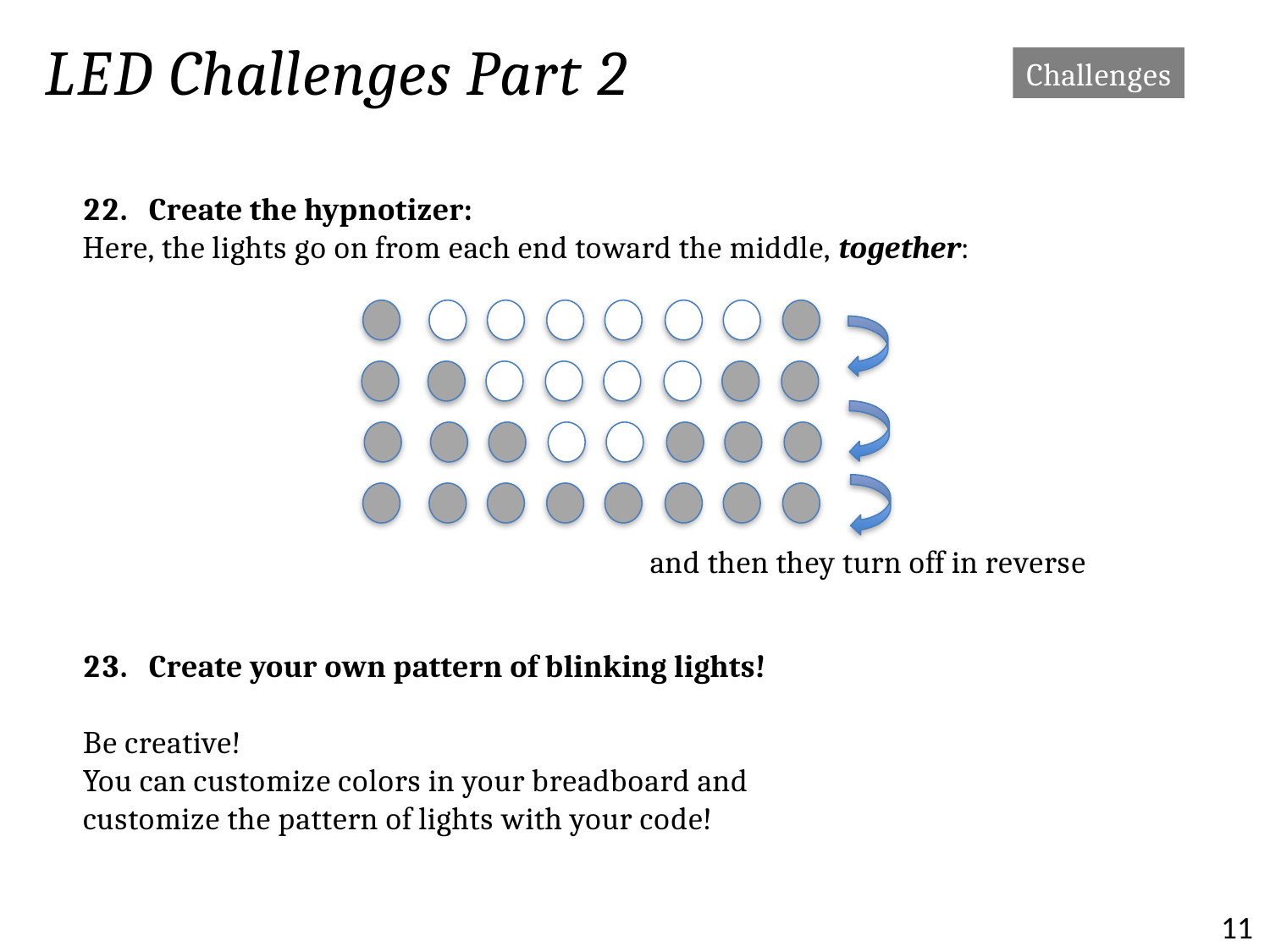

LED Challenges Part 2
Challenges
22.   Create the hypnotizer:
Here, the lights go on from each end toward the middle, together:

23.   Create your own pattern of blinking lights!

Be creative!
You can customize colors in your breadboard and
customize the pattern of lights with your code!

and then they turn off in reverse
11